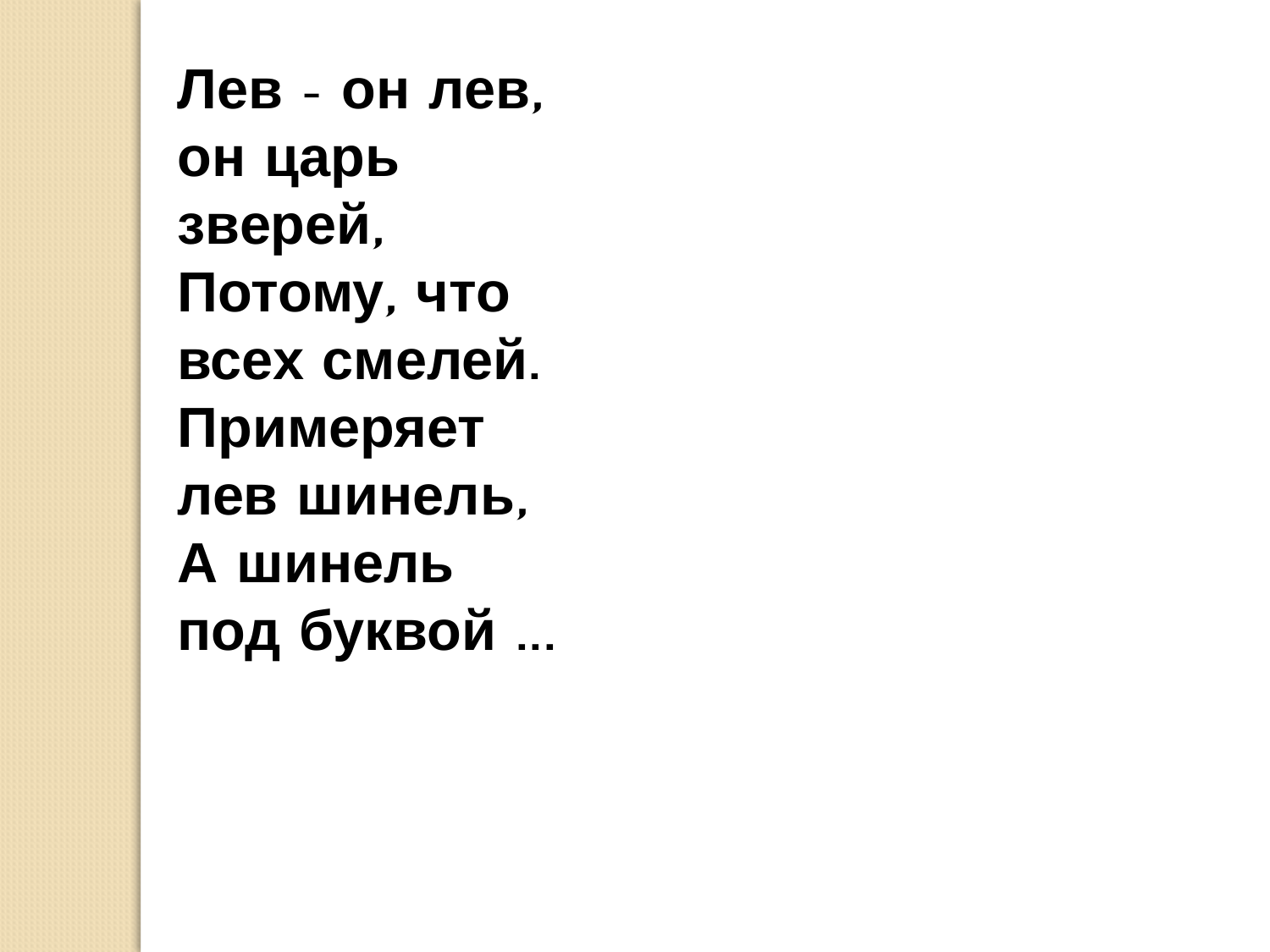

Лев - он лев, он царь зверей,
Потому, что всех смелей.
Примеряет лев шинель,
А шинель под буквой ...